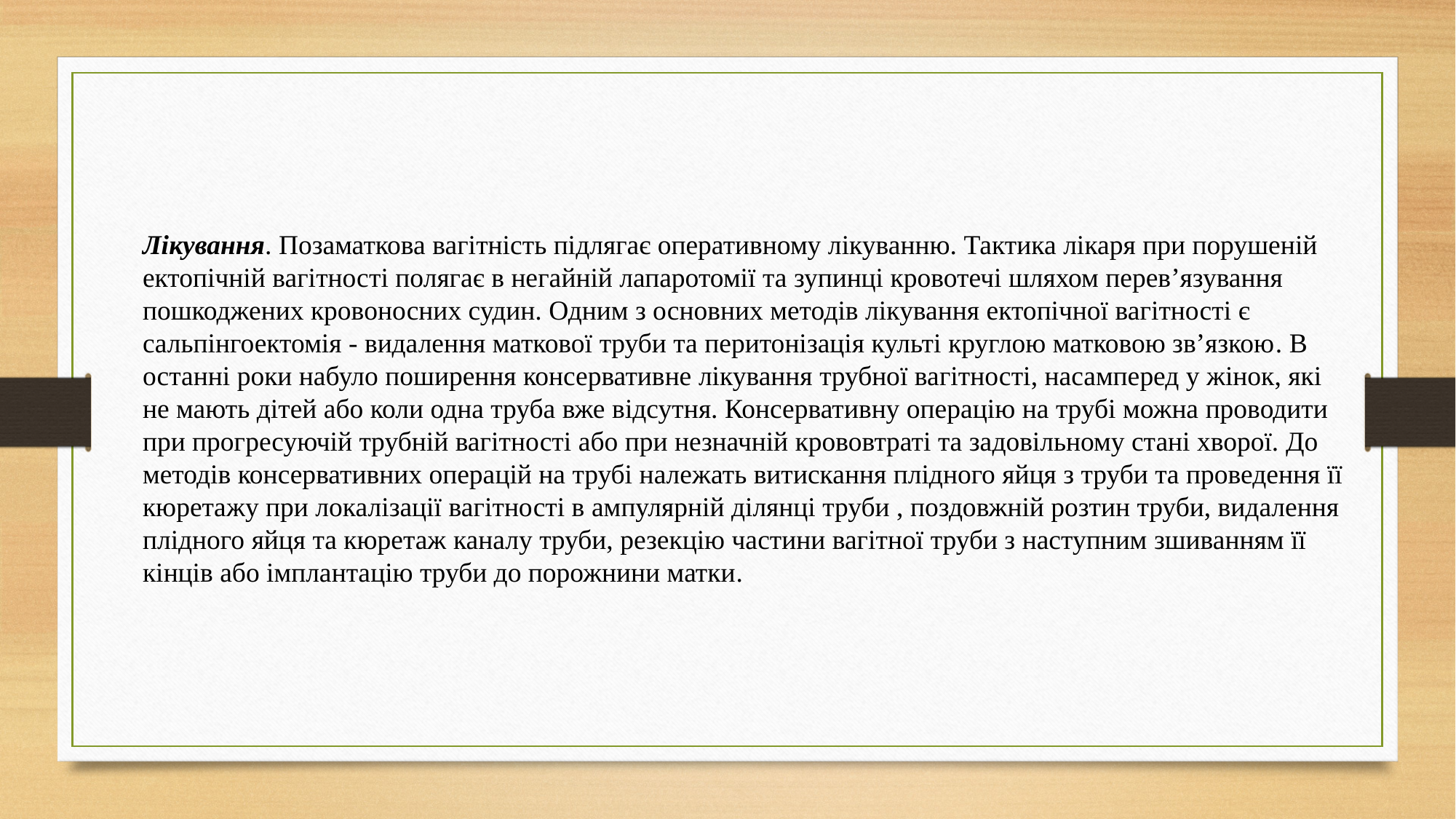

Лікування. Позаматкова вагітність підлягає оперативному лікуванню. Тактика лікаря при порушеній ектопічній вагітності полягає в негайній лапаротомії та зупинці кровотечі шляхом перев’язування пошкоджених кровоносних судин. Одним з основних методів лікування ектопічної вагітності є сальпінгоектомія - видалення маткової труби та перитонізація культі круглою матковою зв’язкою. В останні роки набуло поширення консервативне лікування трубної вагітності, насамперед у жінок, які не мають дітей або коли одна труба вже відсутня. Консервативну операцію на трубі можна проводити при прогресуючій трубній вагітності або при незначній крововтраті та задовільному стані хворої. До методів консервативних операцій на трубі належать витискання плідного яйця з труби та проведення її кюретажу при локалізації вагітності в ампулярній ділянці труби , поздовжній розтин труби, видалення плідного яйця та кюретаж каналу труби, резекцію частини вагітної труби з наступним зшиванням її кінців або імплантацію труби до порожнини матки.